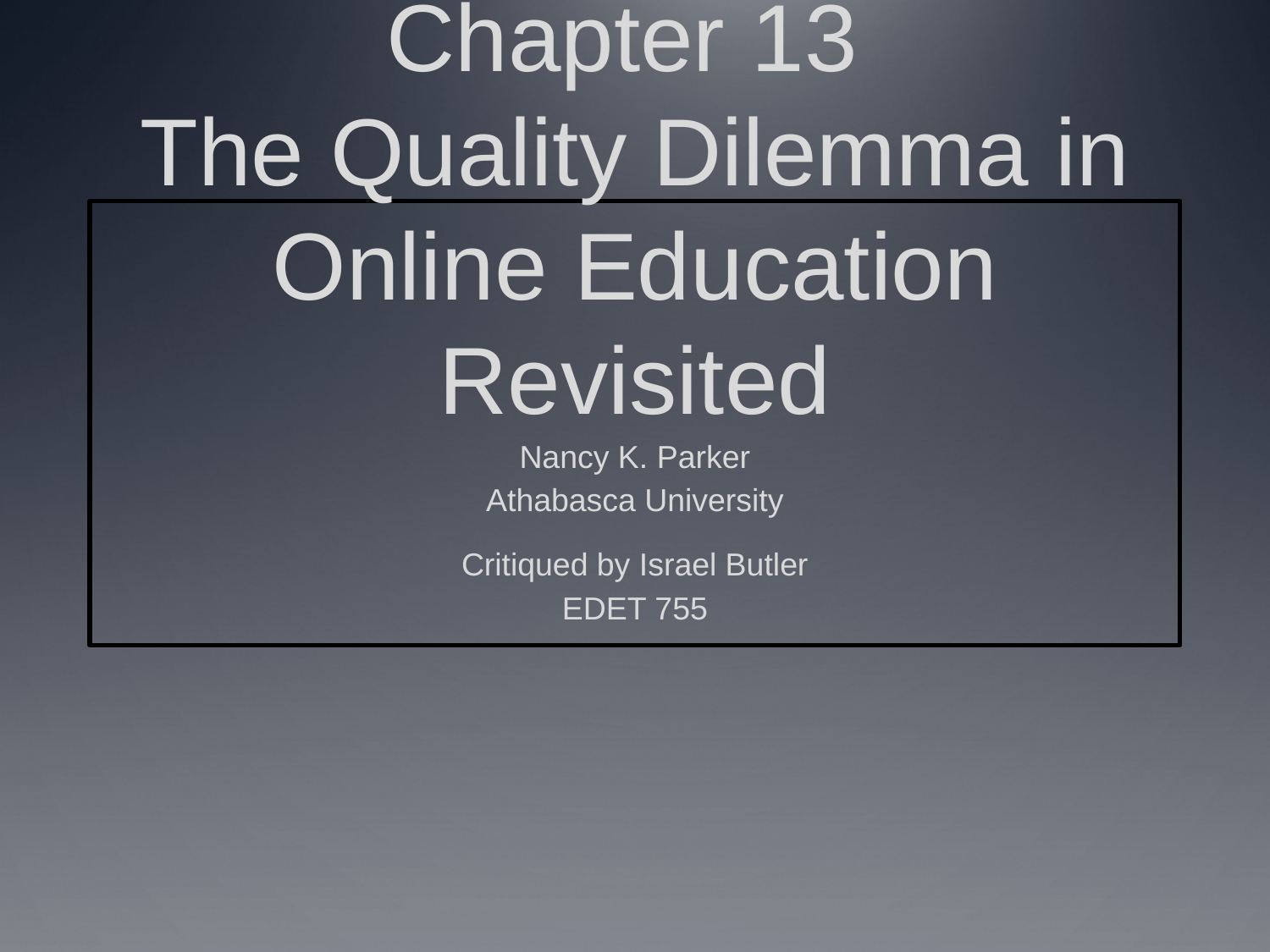

# Chapter 13 The Quality Dilemma in Online Education Revisited
Nancy K. Parker
Athabasca University
Critiqued by Israel Butler
EDET 755